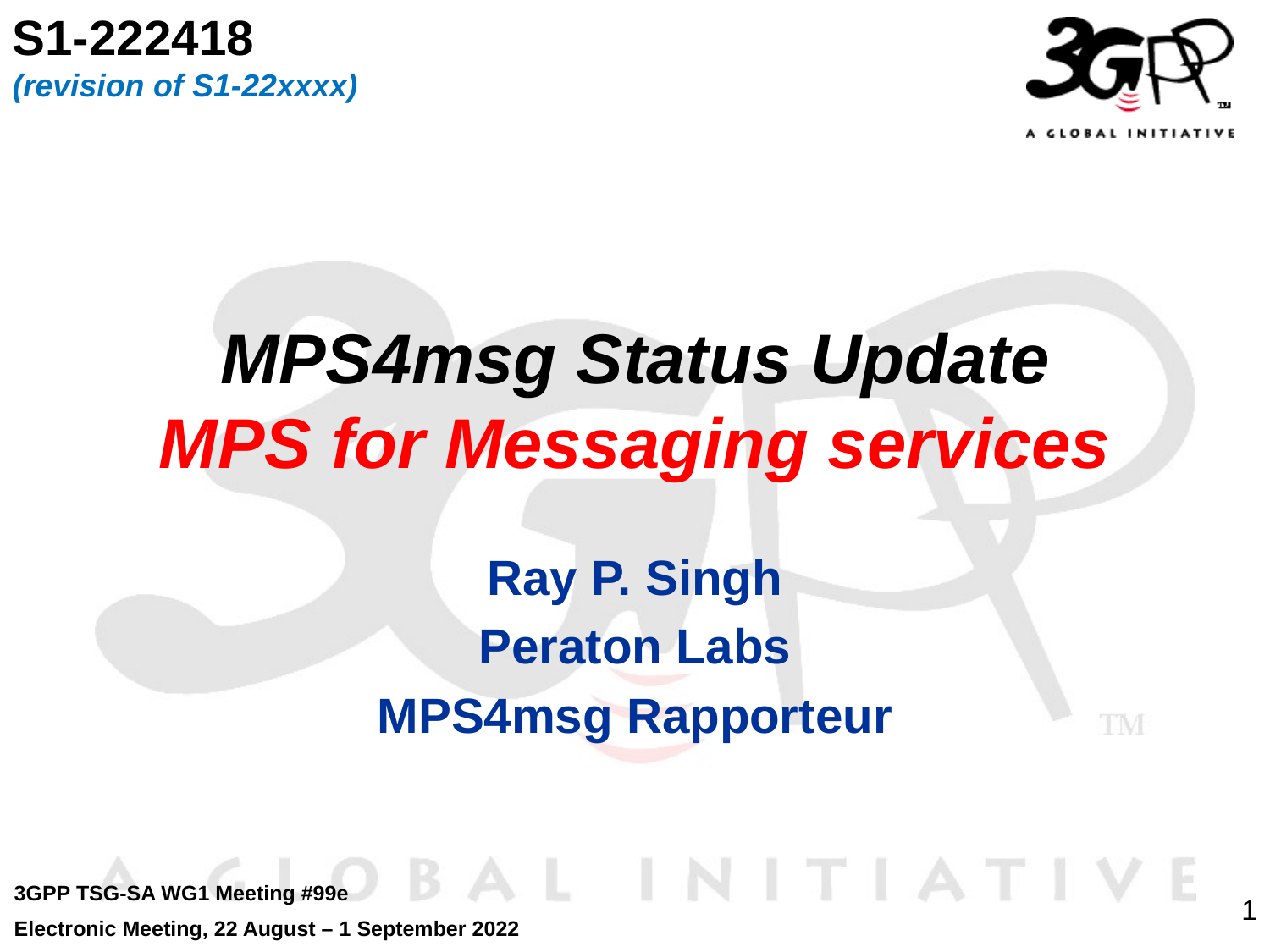

S1-222418
(revision of S1-22xxxx)
# MPS4msg Status Update MPS for Messaging services
Ray P. Singh
Peraton Labs
MPS4msg Rapporteur
3GPP TSG-SA WG1 Meeting #99e
Electronic Meeting, 22 August – 1 September 2022
1